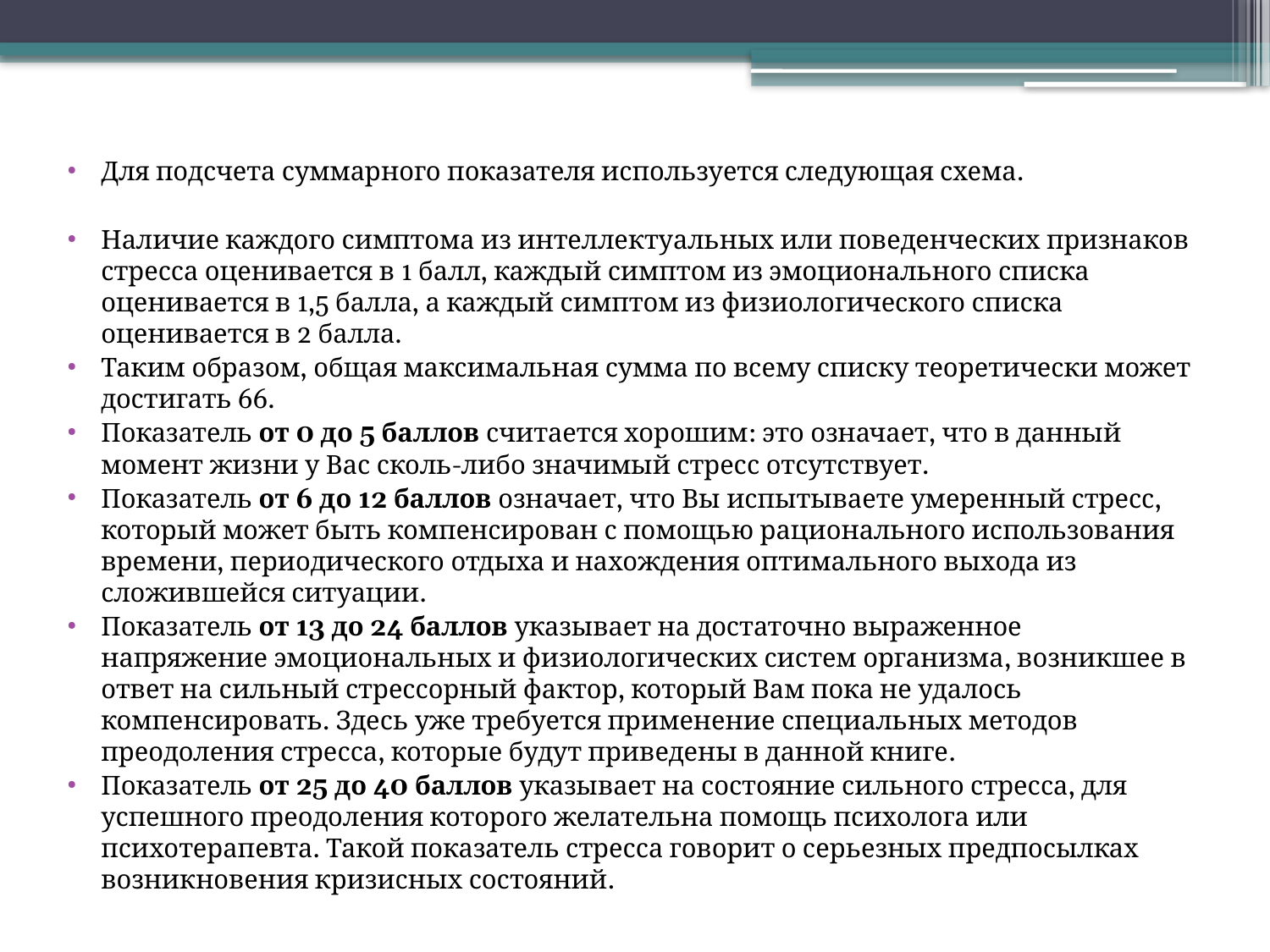

Для подсчета суммарного показателя используется следующая схема.

Наличие каждого симптома из интеллектуальных или поведенческих признаков стресса оценивается в 1 балл, каждый симптом из эмоционального списка оценивается в 1,5 балла, а каждый симптом из физиологического списка оценивается в 2 балла.
Таким образом, общая максимальная сумма по всему списку теоретически может достигать 66.
Показатель от 0 до 5 баллов считается хорошим: это означает, что в данный момент жизни у Вас сколь-либо значимый стресс отсутствует.
Показатель от 6 до 12 баллов означает, что Вы испытываете умеренный стресс, который может быть компенсирован с помощью рационального использования времени, периодического отдыха и нахождения оптимального выхода из сложившейся ситуации.
Показатель от 13 до 24 баллов указывает на достаточно выраженное напряжение эмоциональных и физиологических систем организма, возникшее в ответ на сильный стрессорный фактор, который Вам пока не удалось компенсировать. Здесь уже требуется применение специальных методов преодоления стресса, которые будут приведены в данной книге.
Показатель от 25 до 40 баллов указывает на состояние сильного стресса, для успешного преодоления которого желательна помощь психолога или психотерапевта. Такой показатель стресса говорит о серьезных предпосылках возникновения кризисных состояний.